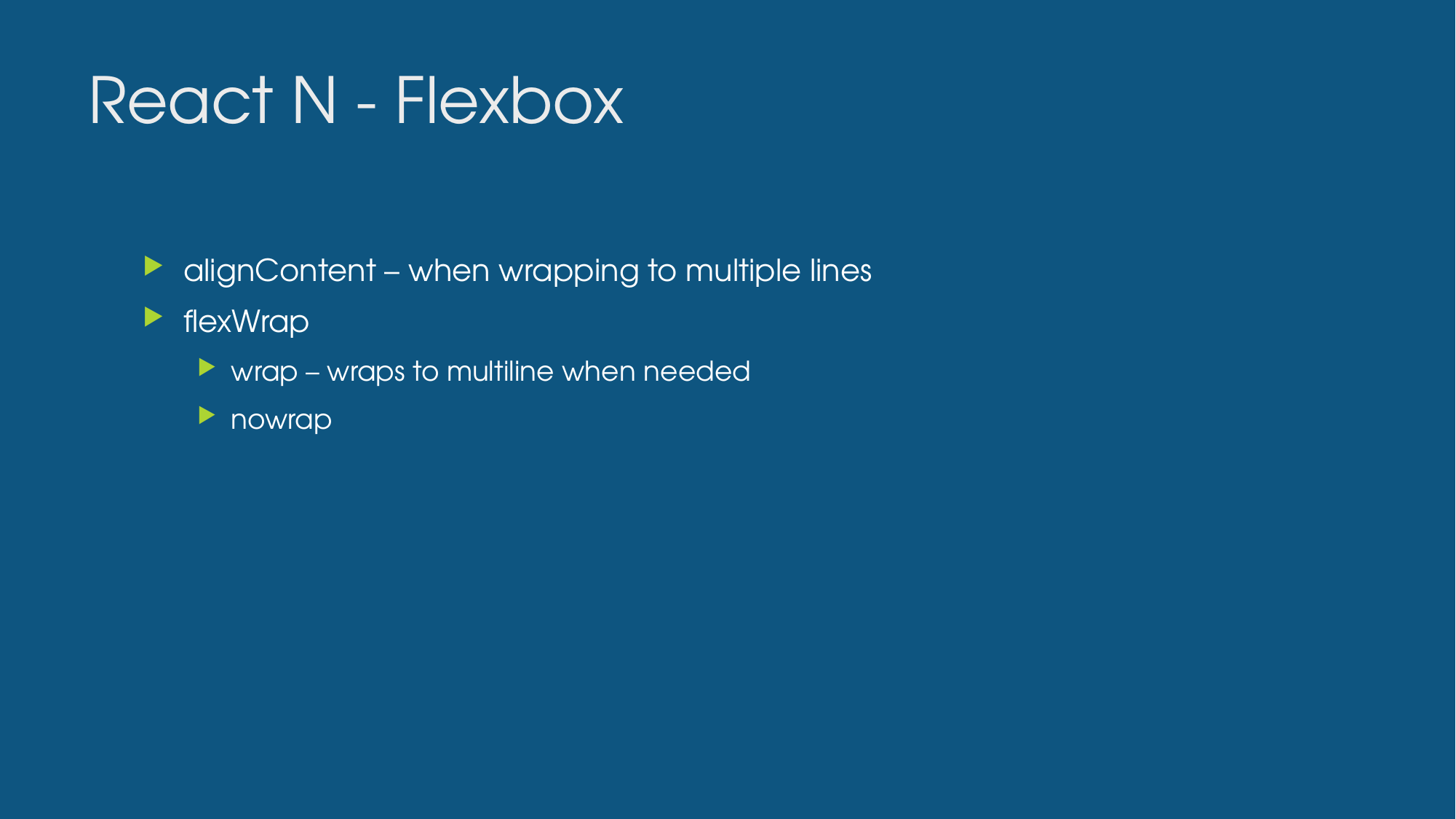

12
# React N - Flexbox
alignContent – when wrapping to multiple lines
flexWrap
wrap – wraps to multiline when needed
nowrap